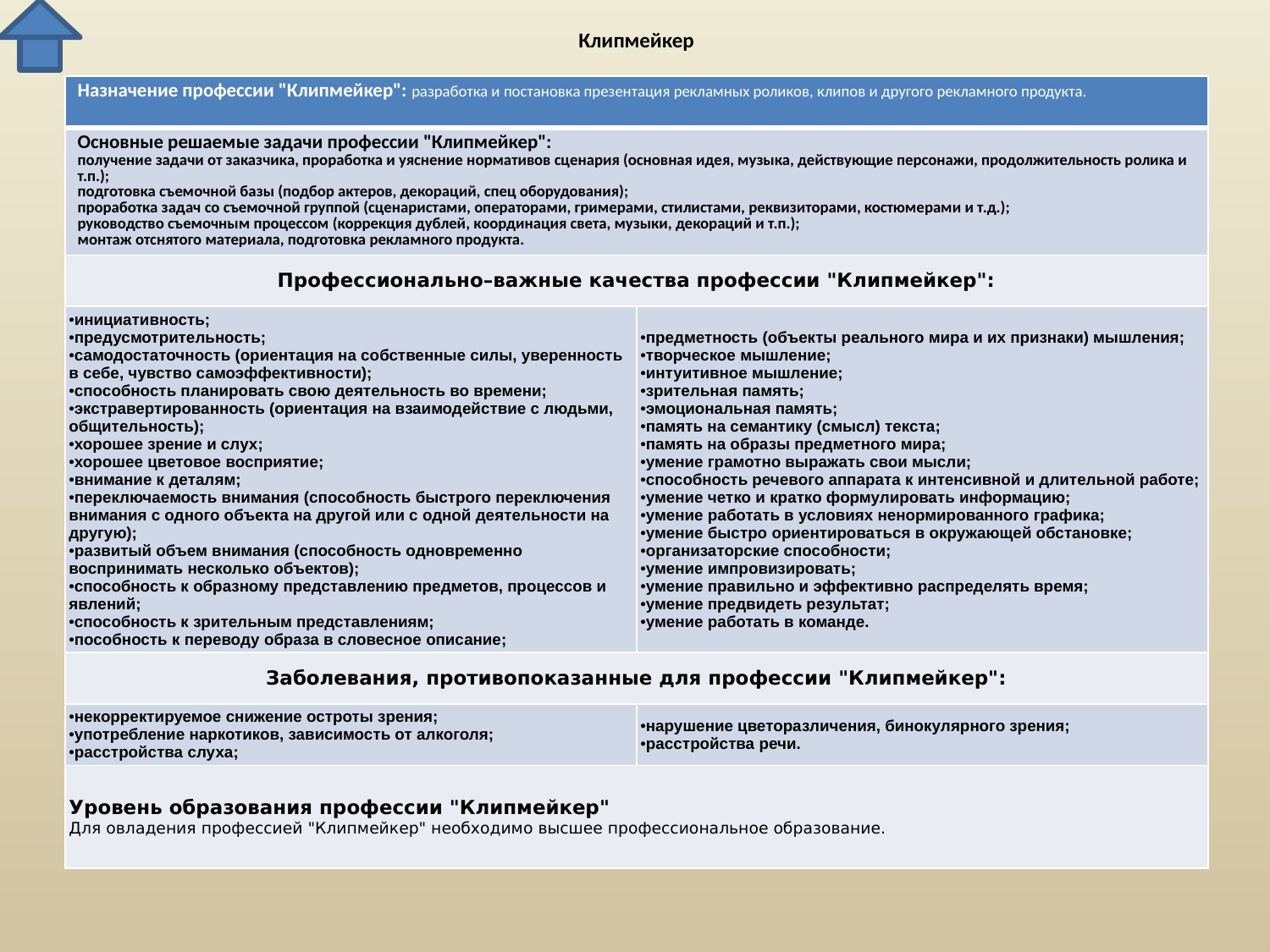

# Клипмейкер
| Назначение профессии "Клипмейкер": разработка и постановка презентация рекламных роликов, клипов и другого рекламного продукта. |  |
| --- | --- |
| Основные решаемые задачи профессии "Клипмейкер": получение задачи от заказчика, проработка и уяснение нормативов сценария (основная идея, музыка, действующие персонажи, продолжительность ролика и т.п.); подготовка съемочной базы (подбор актеров, декораций, спец оборудования); проработка задач со съемочной группой (сценаристами, операторами, гримерами, стилистами, реквизиторами, костюмерами и т.д.); руководство съемочным процессом (коррекция дублей, координация света, музыки, декораций и т.п.); монтаж отснятого материала, подготовка рекламного продукта. |  |
| Профессионально–важные качества профессии "Клипмейкер": |  |
| инициативность; предусмотрительность; самодостаточность (ориентация на собственные силы, уверенность в себе, чувство самоэффективности); способность планировать свою деятельность во времени; экстравертированность (ориентация на взаимодействие с людьми, общительность); хорошее зрение и слух; хорошее цветовое восприятие; внимание к деталям; переключаемость внимания (способность быстрого переключения внимания с одного объекта на другой или с одной деятельности на другую); развитый объем внимания (способность одновременно воспринимать несколько объектов); способность к образному представлению предметов, процессов и явлений; способность к зрительным представлениям; пособность к переводу образа в словесное описание; | предметность (объекты реального мира и их признаки) мышления; творческое мышление; интуитивное мышление; зрительная память; эмоциональная память; память на семантику (смысл) текста; память на образы предметного мира; умение грамотно выражать свои мысли; способность речевого аппарата к интенсивной и длительной работе; умение четко и кратко формулировать информацию; умение работать в условиях ненормированного графика; умение быстро ориентироваться в окружающей обстановке; организаторские способности; умение импровизировать; умение правильно и эффективно распределять время; умение предвидеть результат; умение работать в команде. |
| Заболевания, противопоказанные для профессии "Клипмейкер": |  |
| некорректируемое снижение остроты зрения; употребление наркотиков, зависимость от алкоголя; расстройства слуха; | нарушение цветоразличения, бинокулярного зрения; расстройства речи. |
| Уровень образования профессии "Клипмейкер" Для овладения профессией "Клипмейкер" необходимо высшее профессиональное образование. |  |